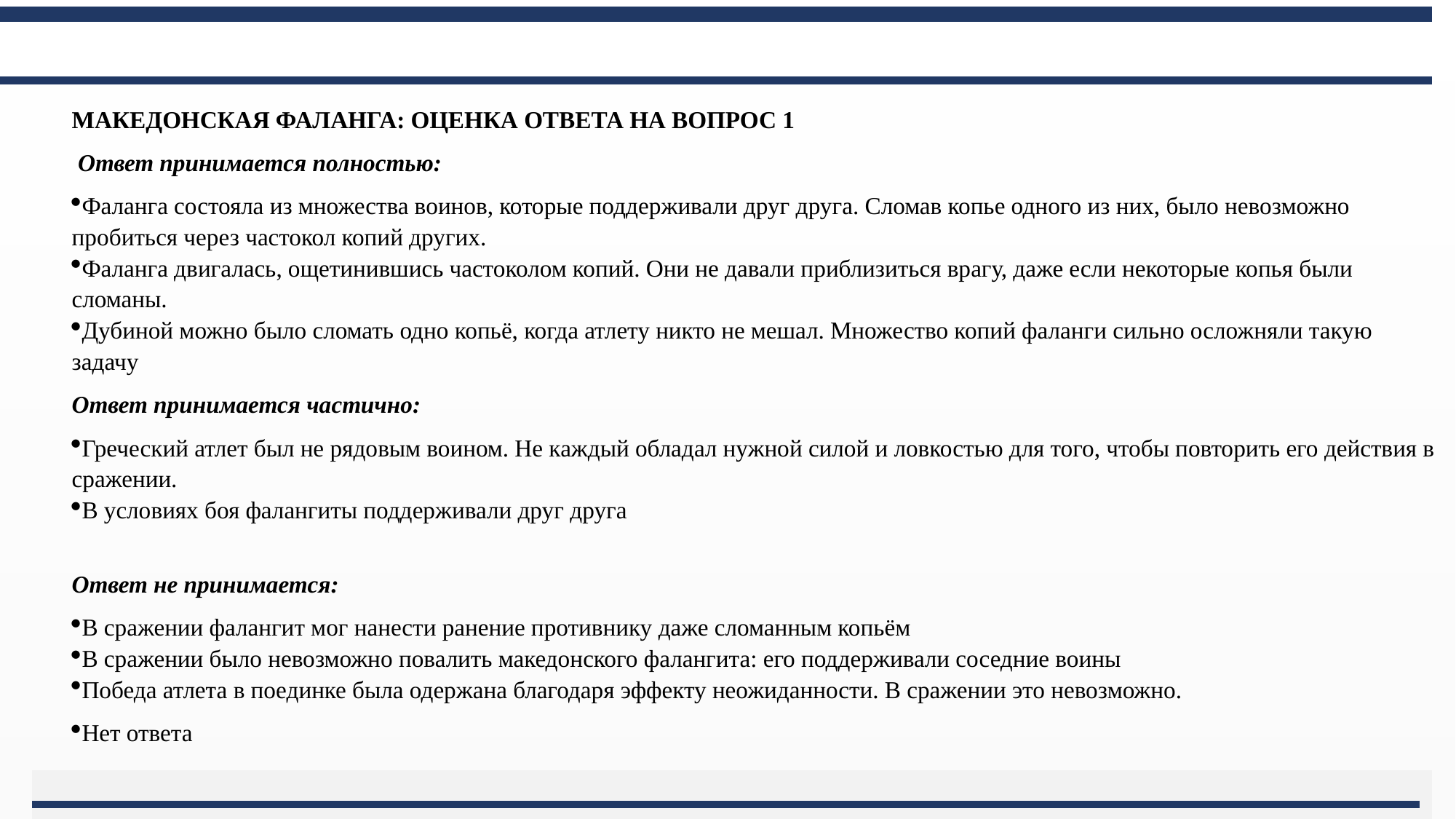

МАКЕДОНСКАЯ ФАЛАНГА: ОЦЕНКА ОТВЕТА НА ВОПРОС 1
 Ответ принимается полностью:
Фаланга состояла из множества воинов, которые поддерживали друг друга. Сломав копье одного из них, было невозможно пробиться через частокол копий других.
Фаланга двигалась, ощетинившись частоколом копий. Они не давали приблизиться врагу, даже если некоторые копья были сломаны.
Дубиной можно было сломать одно копьё, когда атлету никто не мешал. Множество копий фаланги сильно осложняли такую задачу
Ответ принимается частично:
Греческий атлет был не рядовым воином. Не каждый обладал нужной силой и ловкостью для того, чтобы повторить его действия в сражении.
В условиях боя фалангиты поддерживали друг друга

Ответ не принимается:
В сражении фалангит мог нанести ранение противнику даже сломанным копьём
В сражении было невозможно повалить македонского фалангита: его поддерживали соседние воины
Победа атлета в поединке была одержана благодаря эффекту неожиданности. В сражении это невозможно.
Нет ответа